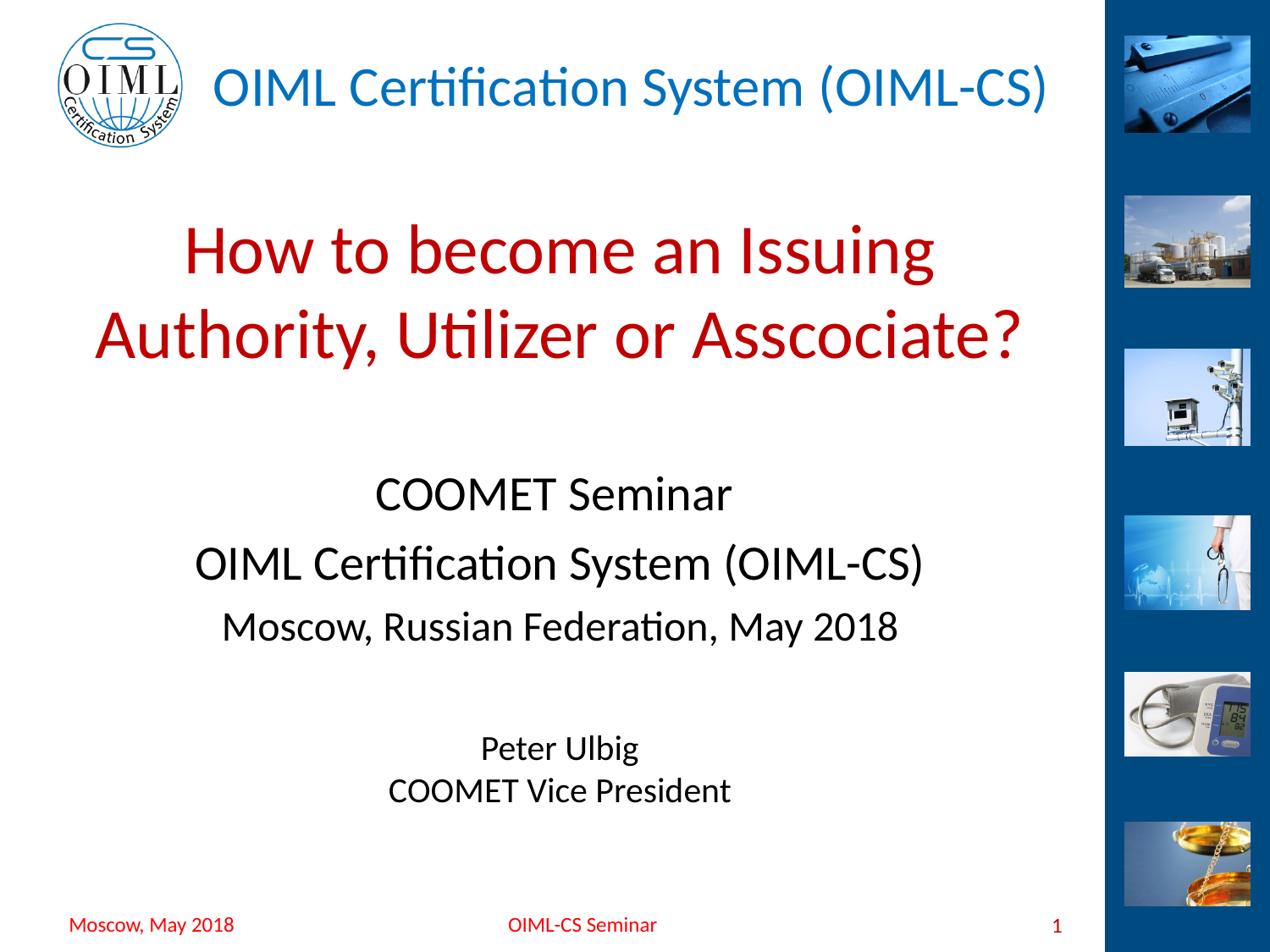

# How to become an Issuing Authority, Utilizer or Asscociate?
COOMET Seminar
OIML Certification System (OIML-CS)
Moscow, Russian Federation, May 2018

Peter Ulbig
COOMET Vice President
1